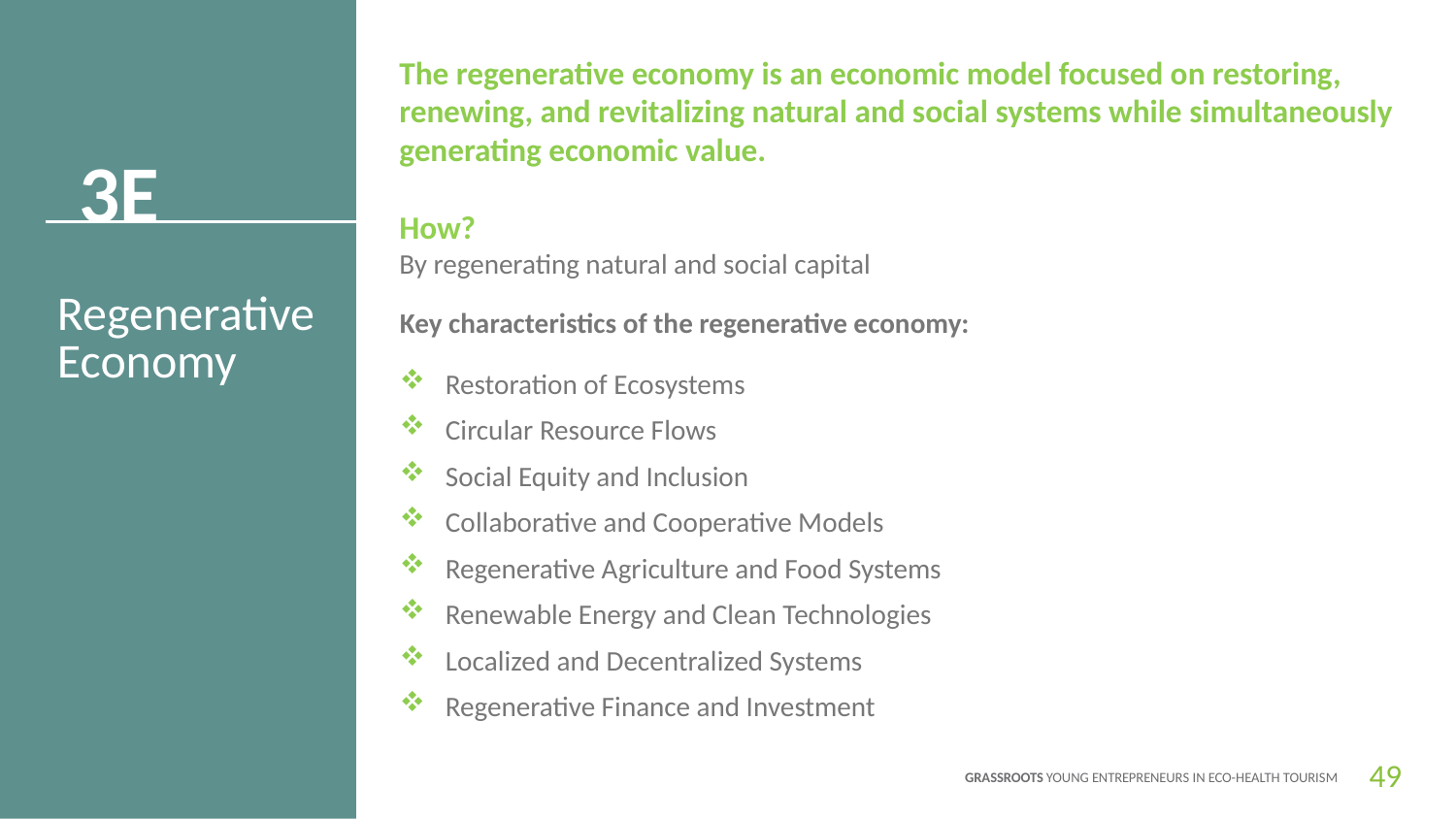

The regenerative economy is an economic model focused on restoring, renewing, and revitalizing natural and social systems while simultaneously generating economic value.
How?
By regenerating natural and social capital
3E
Regenerative Economy

Key characteristics of the regenerative economy:

Restoration of Ecosystems
Circular Resource Flows
Social Equity and Inclusion
Collaborative and Cooperative Models
Regenerative Agriculture and Food Systems
Renewable Energy and Clean Technologies
Localized and Decentralized Systems
Regenerative Finance and Investment
49